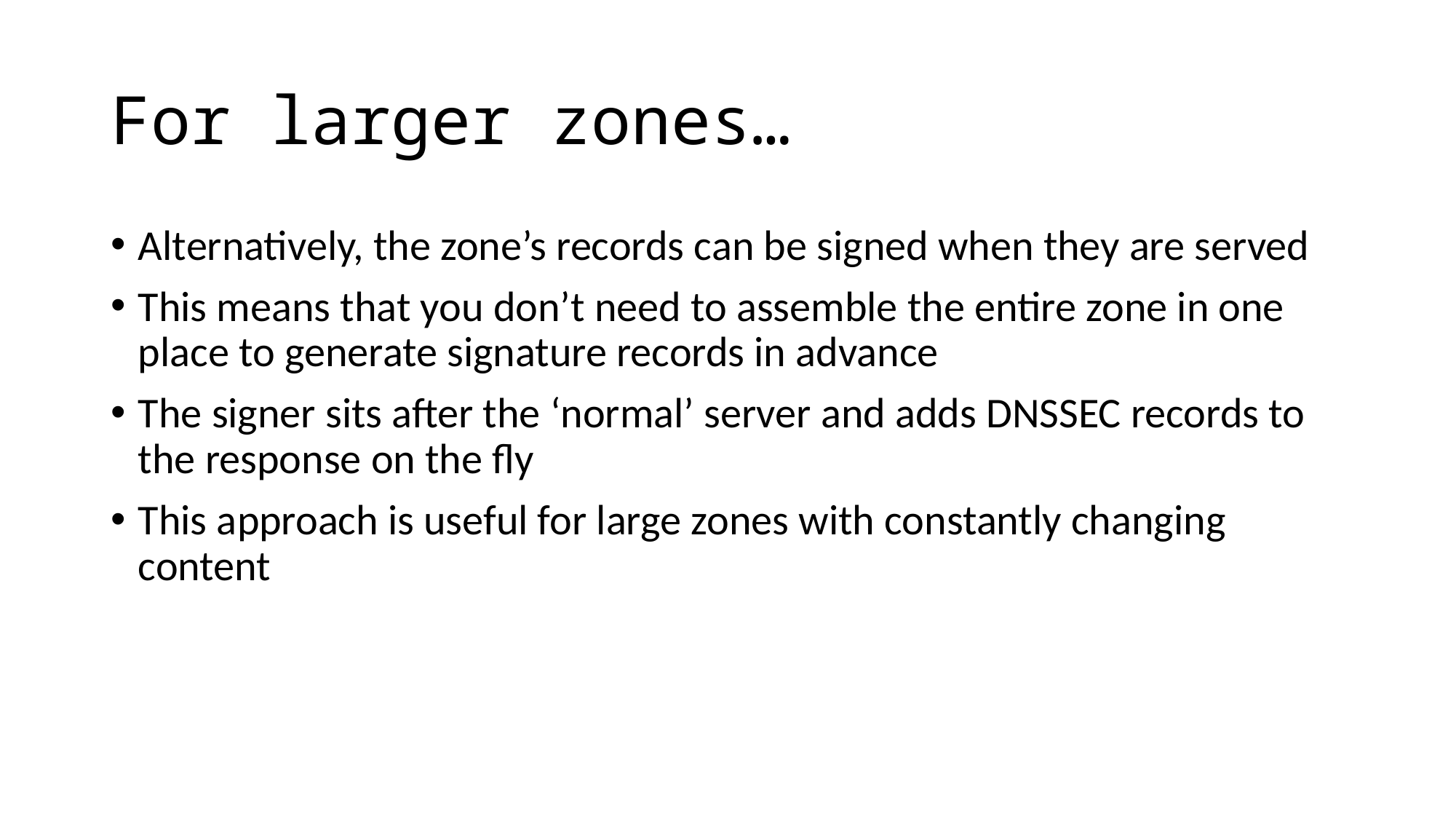

# For larger zones…
Alternatively, the zone’s records can be signed when they are served
This means that you don’t need to assemble the entire zone in one place to generate signature records in advance
The signer sits after the ‘normal’ server and adds DNSSEC records to the response on the fly
This approach is useful for large zones with constantly changing content